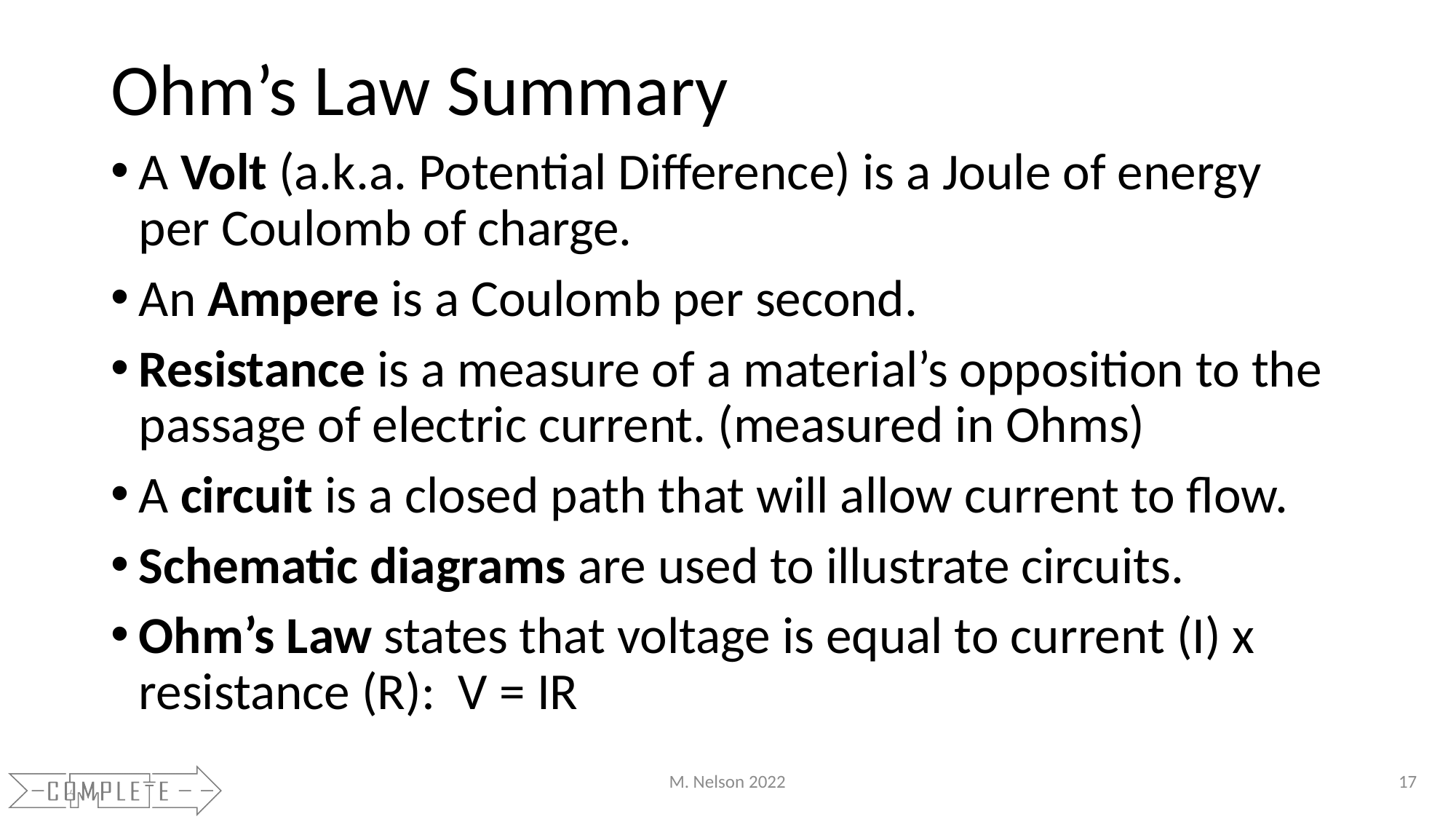

# Ohm’s Law Summary
A Volt (a.k.a. Potential Difference) is a Joule of energy per Coulomb of charge.
An Ampere is a Coulomb per second.
Resistance is a measure of a material’s opposition to the passage of electric current. (measured in Ohms)
A circuit is a closed path that will allow current to flow.
Schematic diagrams are used to illustrate circuits.
Ohm’s Law states that voltage is equal to current (I) x resistance (R):  V = IR

M. Nelson 2022
17